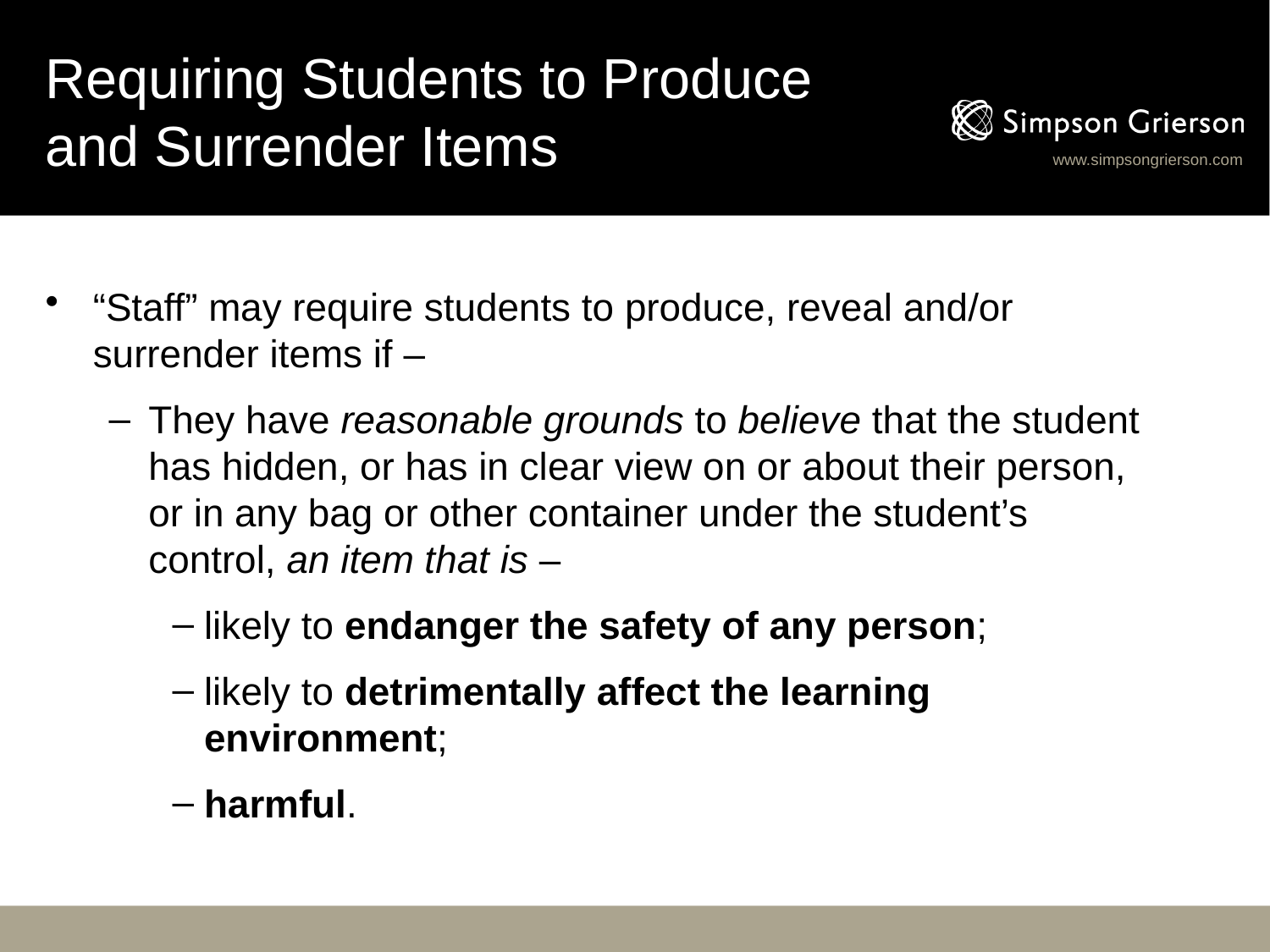

# Requiring Students to Produce and Surrender Items
“Staff” may require students to produce, reveal and/or surrender items if –
They have reasonable grounds to believe that the student has hidden, or has in clear view on or about their person, or in any bag or other container under the student’s control, an item that is –
likely to endanger the safety of any person;
likely to detrimentally affect the learning environment;
harmful.